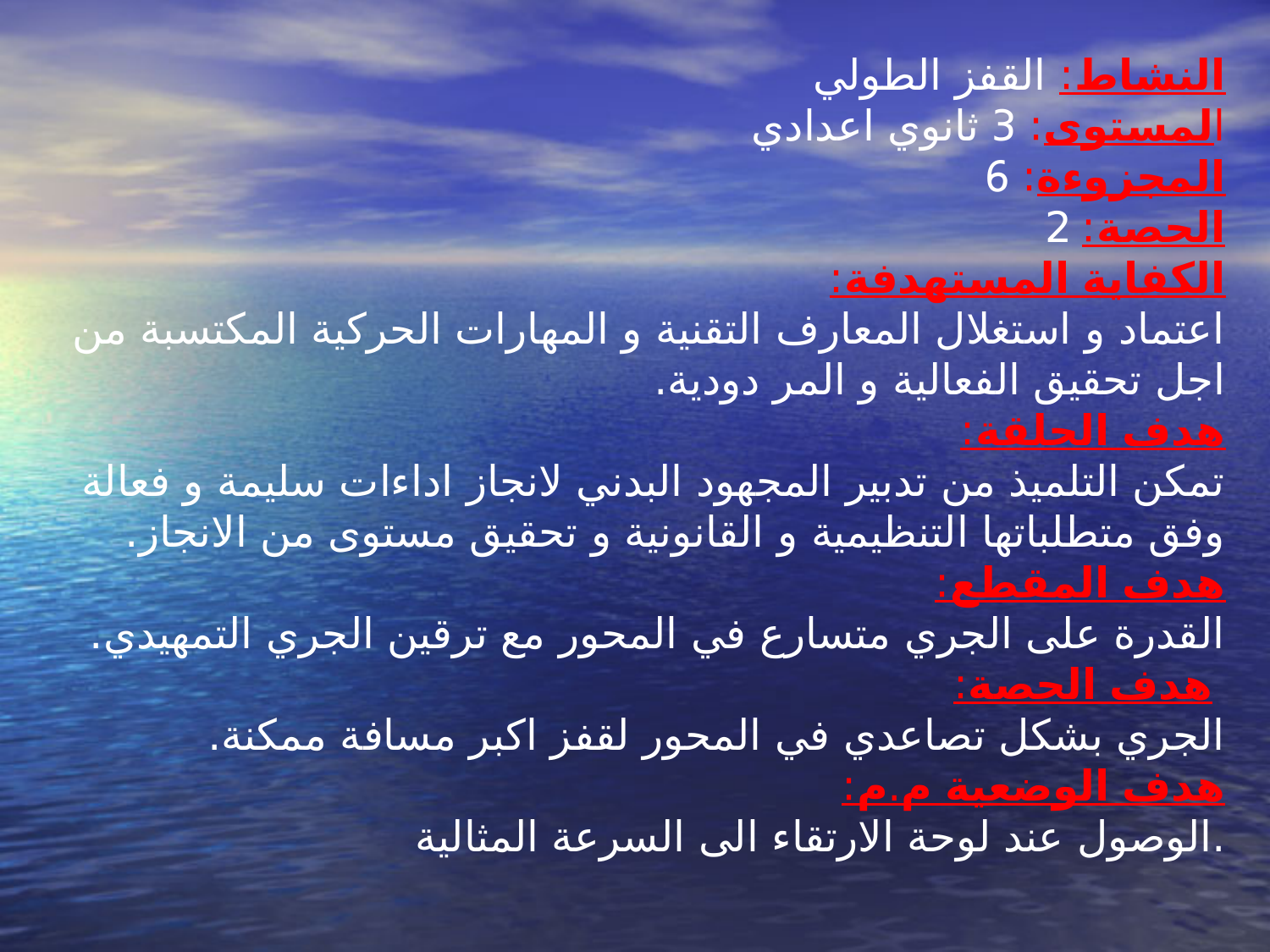

# النشاط: القفز الطولي المستوى: 3 ثانوي اعدادي المجزوءة: 6 الحصة: 2 الكفاية المستهدفة: اعتماد و استغلال المعارف التقنية و المهارات الحركية المكتسبة من اجل تحقيق الفعالية و المر دودية. هدف الحلقة: تمكن التلميذ من تدبير المجهود البدني لانجاز اداءات سليمة و فعالة وفق متطلباتها التنظيمية و القانونية و تحقيق مستوى من الانجاز. هدف المقطع: القدرة على الجري متسارع في المحور مع ترقين الجري التمهيدي. هدف الحصة: الجري بشكل تصاعدي في المحور لقفز اكبر مسافة ممكنة. هدف الوضعية م.م: الوصول عند لوحة الارتقاء الى السرعة المثالية.